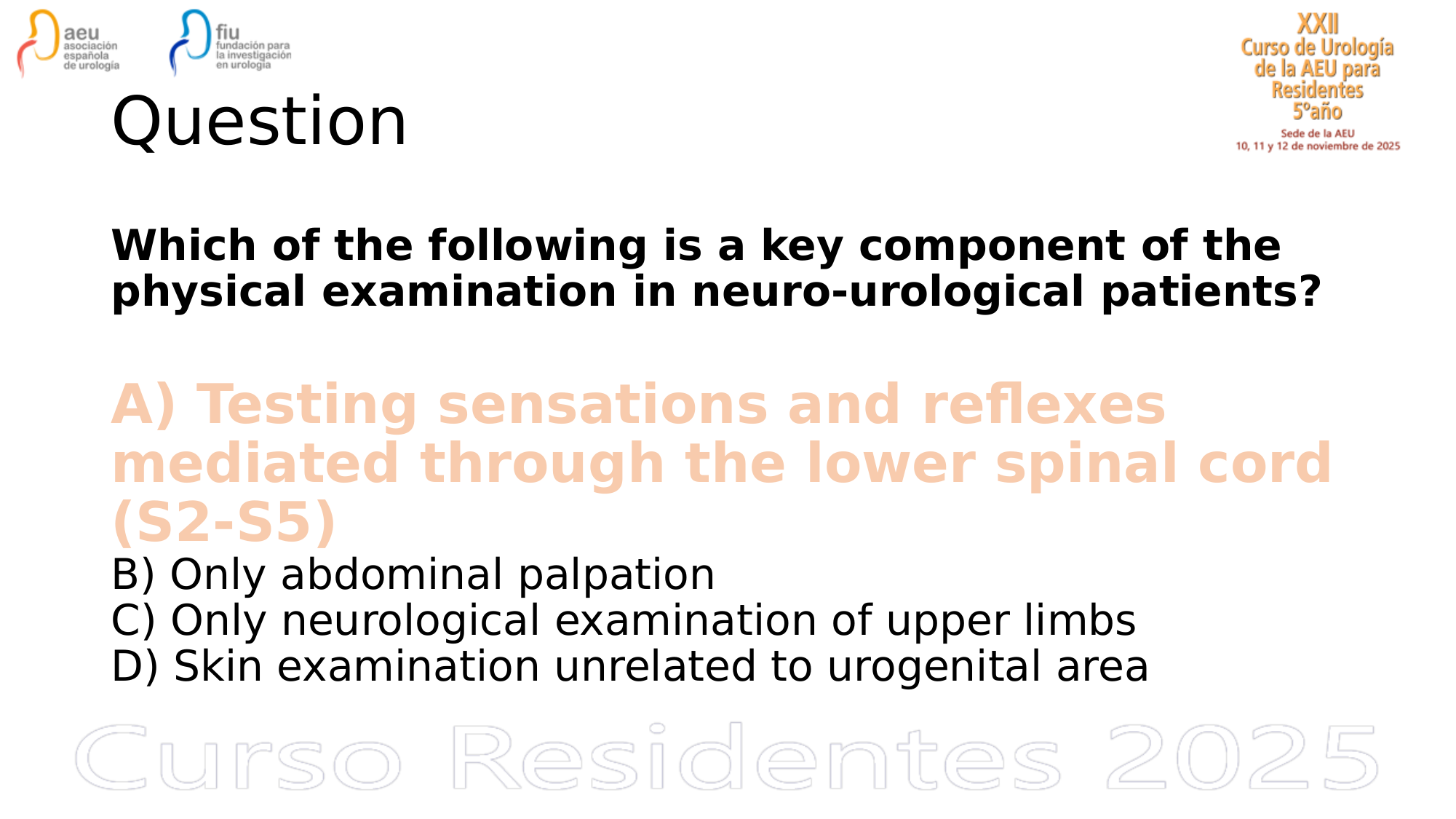

# Question
Which of the following is a key component of the physical examination in neuro-urological patients?
A) Testing sensations and reflexes mediated through the lower spinal cord (S2-S5)
B) Only abdominal palpation
C) Only neurological examination of upper limbs
D) Skin examination unrelated to urogenital area